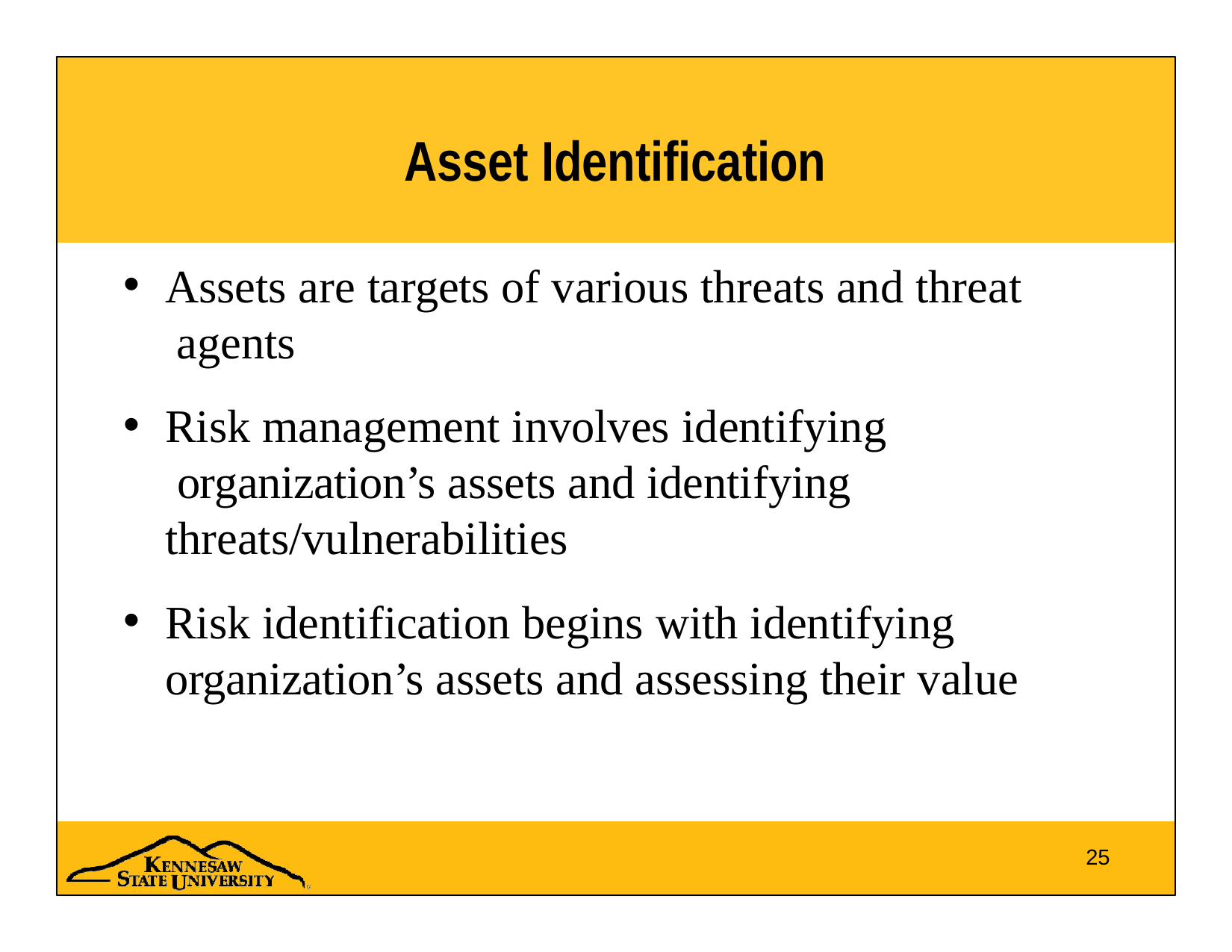

# Asset Identification
Assets are targets of various threats and threat  agents
Risk management involves identifying  organization’s assets and identifying  threats/vulnerabilities
Risk identification begins with identifying  organization’s assets and assessing their value

25